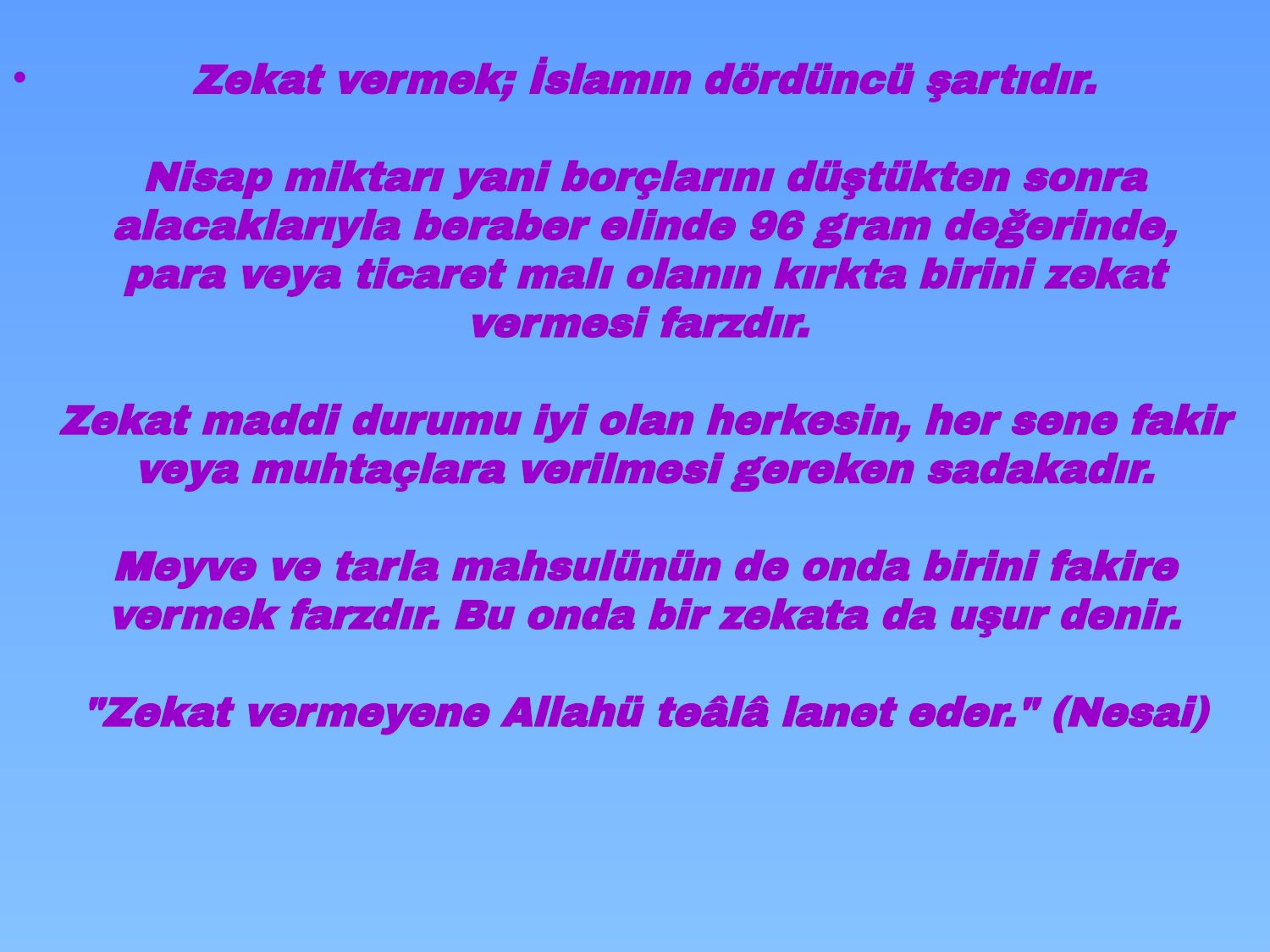

Zekat vermek; İslamın dördüncü şartıdır.
Nisap miktarı yani borçlarını düştükten sonra alacaklarıyla beraber elinde 96 gram değerinde, para veya ticaret malı olanın kırkta birini zekat vermesi farzdır. 
Zekat maddi durumu iyi olan herkesin, her sene fakir veya muhtaçlara verilmesi gereken sadakadır.
Meyve ve tarla mahsulünün de onda birini fakire vermek farzdır. Bu onda bir zekata da uşur denir.
"Zekat vermeyene Allahü teâlâ lanet eder." (Nesai)